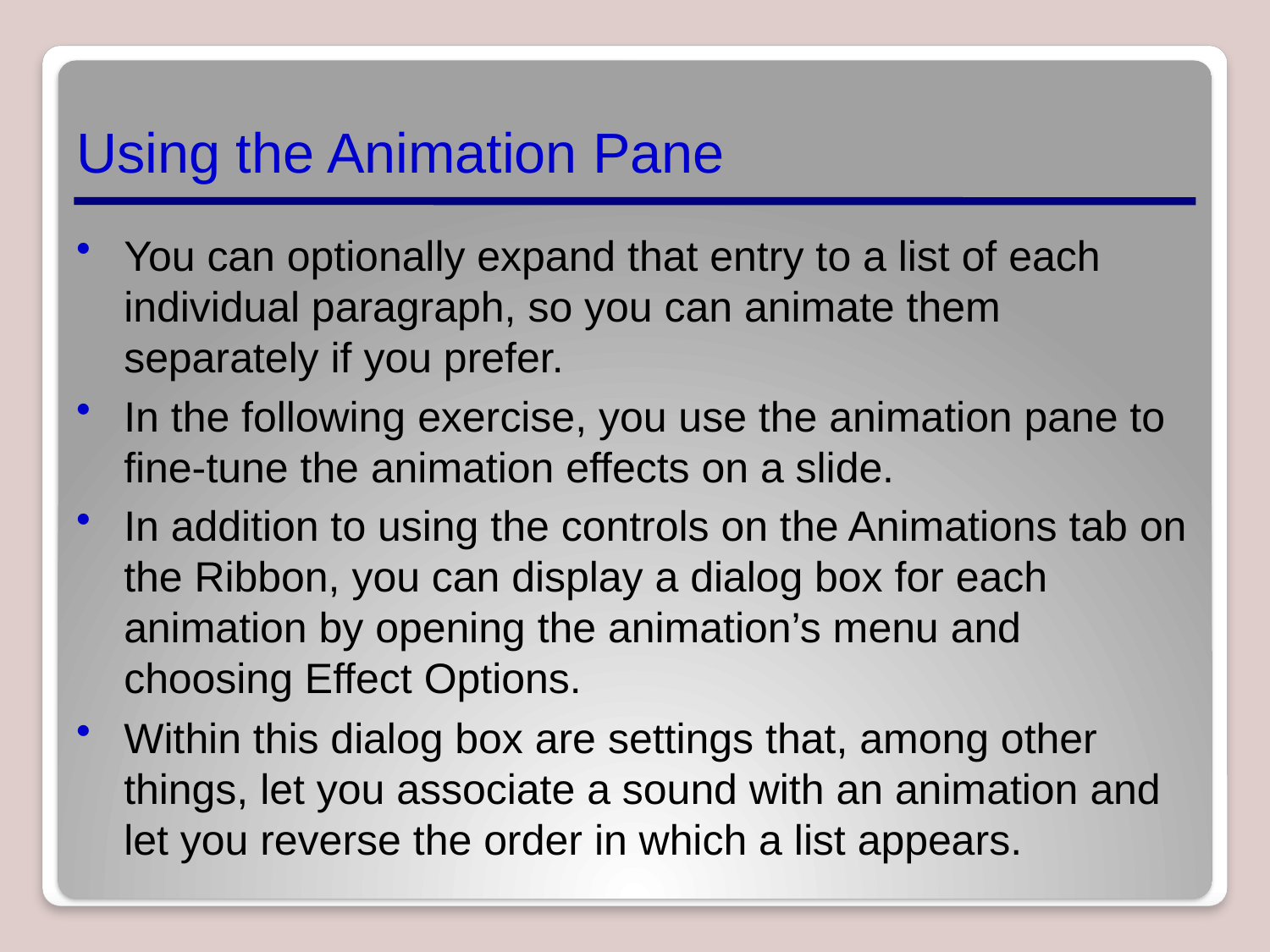

# Using the Animation Pane
You can optionally expand that entry to a list of each individual paragraph, so you can animate them separately if you prefer.
In the following exercise, you use the animation pane to fine-tune the animation effects on a slide.
In addition to using the controls on the Animations tab on the Ribbon, you can display a dialog box for each animation by opening the animation’s menu and choosing Effect Options.
Within this dialog box are settings that, among other things, let you associate a sound with an animation and let you reverse the order in which a list appears.